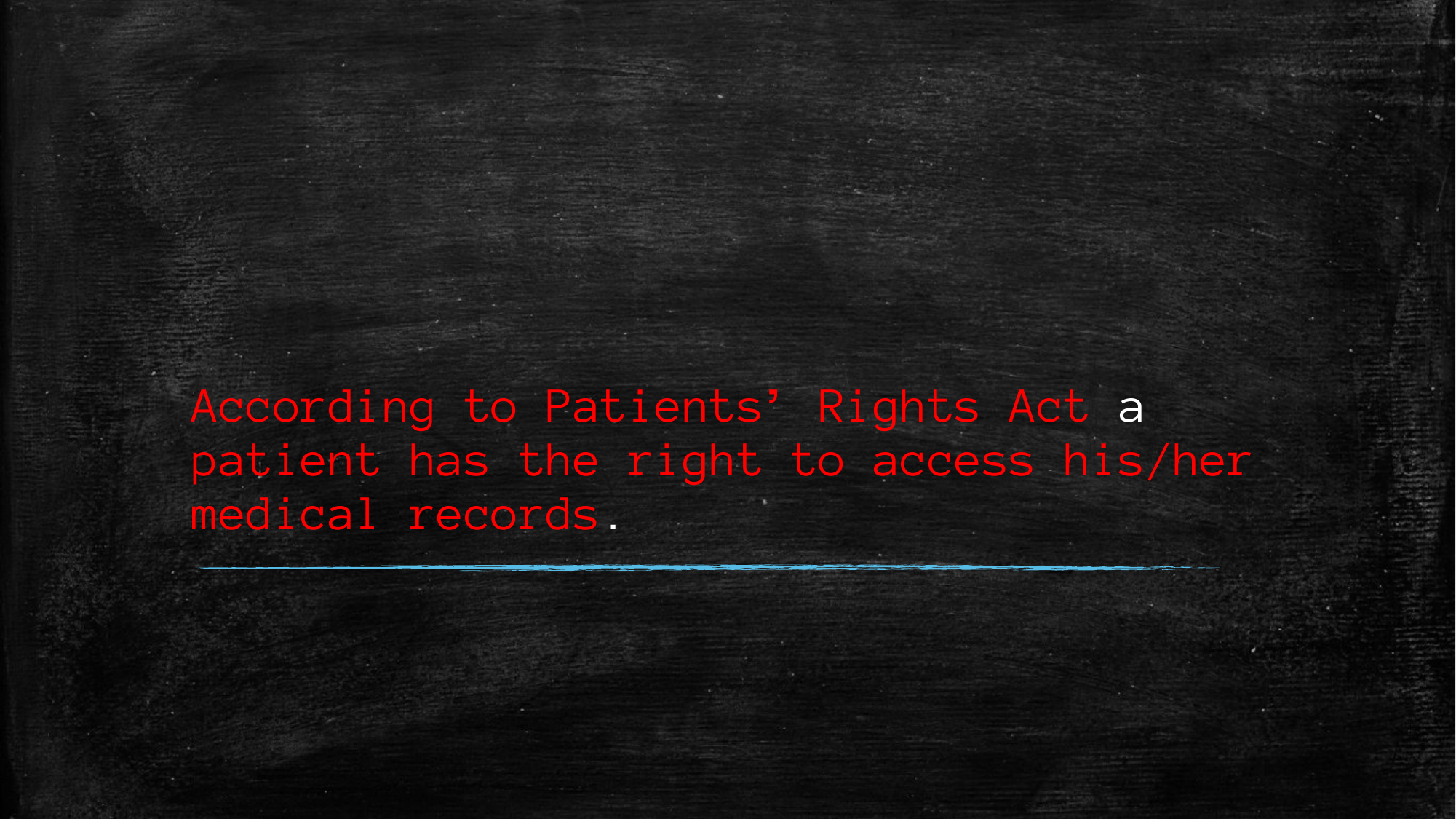

# According to Patients’ Rights Act a patient has the right to access his/her medical records.